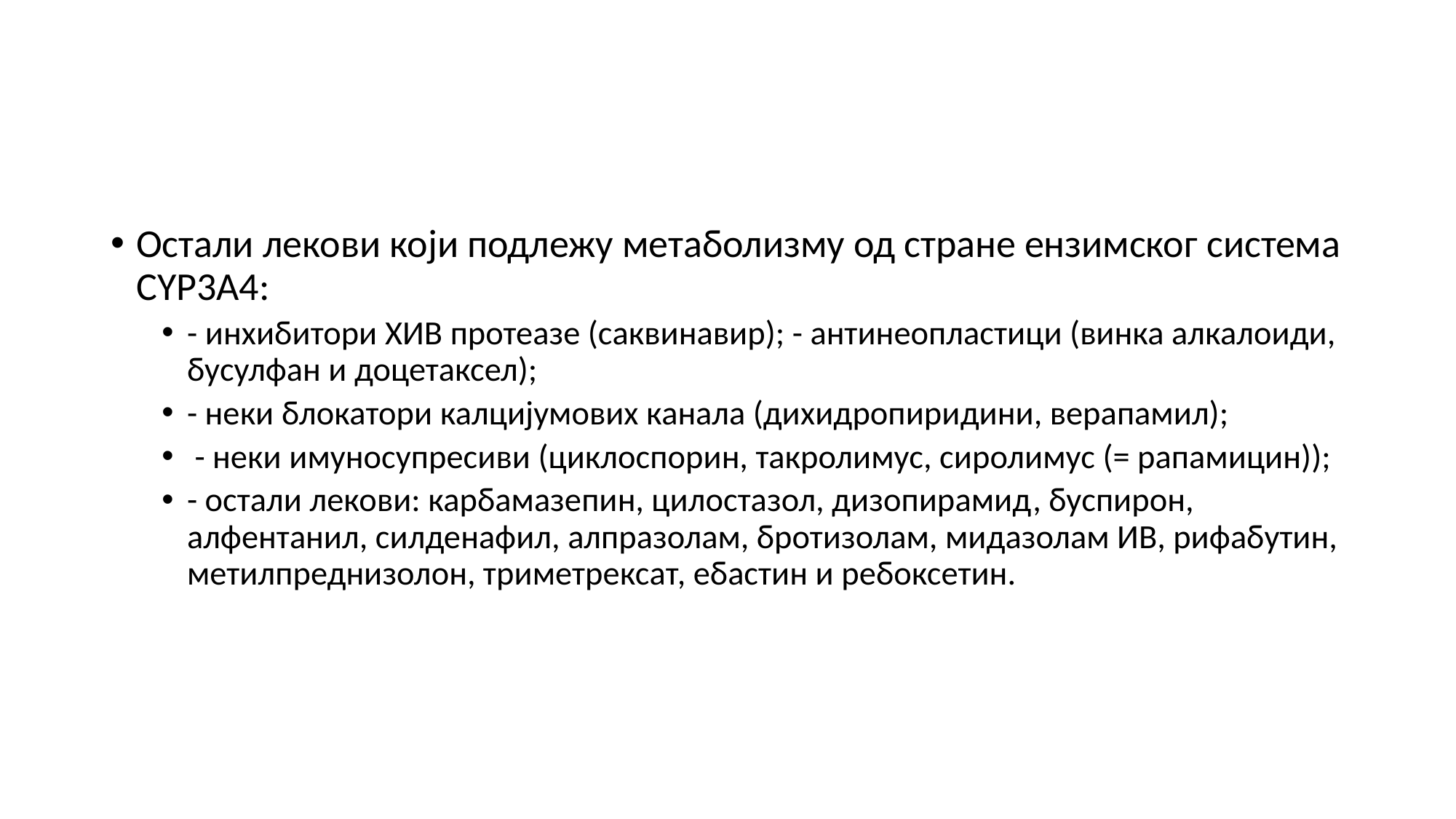

#
Остали лекови који подлежу метаболизму од стране ензимског система CYP3A4:
- инхибитори ХИВ протеазе (саквинавир); - антинеопластици (винка алкалоиди, бусулфан и доцетаксел);
- неки блокатори калцијумових канала (дихидропиридини, верапамил);
 - неки имуносупресиви (циклоспорин, такролимус, сиролимус (= рапамицин));
- остали лекови: карбамазепин, цилостазол, дизопирамид, буспирон, алфентанил, силденафил, алпразолам, бротизолам, мидазолам ИВ, рифабутин, метилпреднизолон, триметрексат, ебастин и ребоксетин.